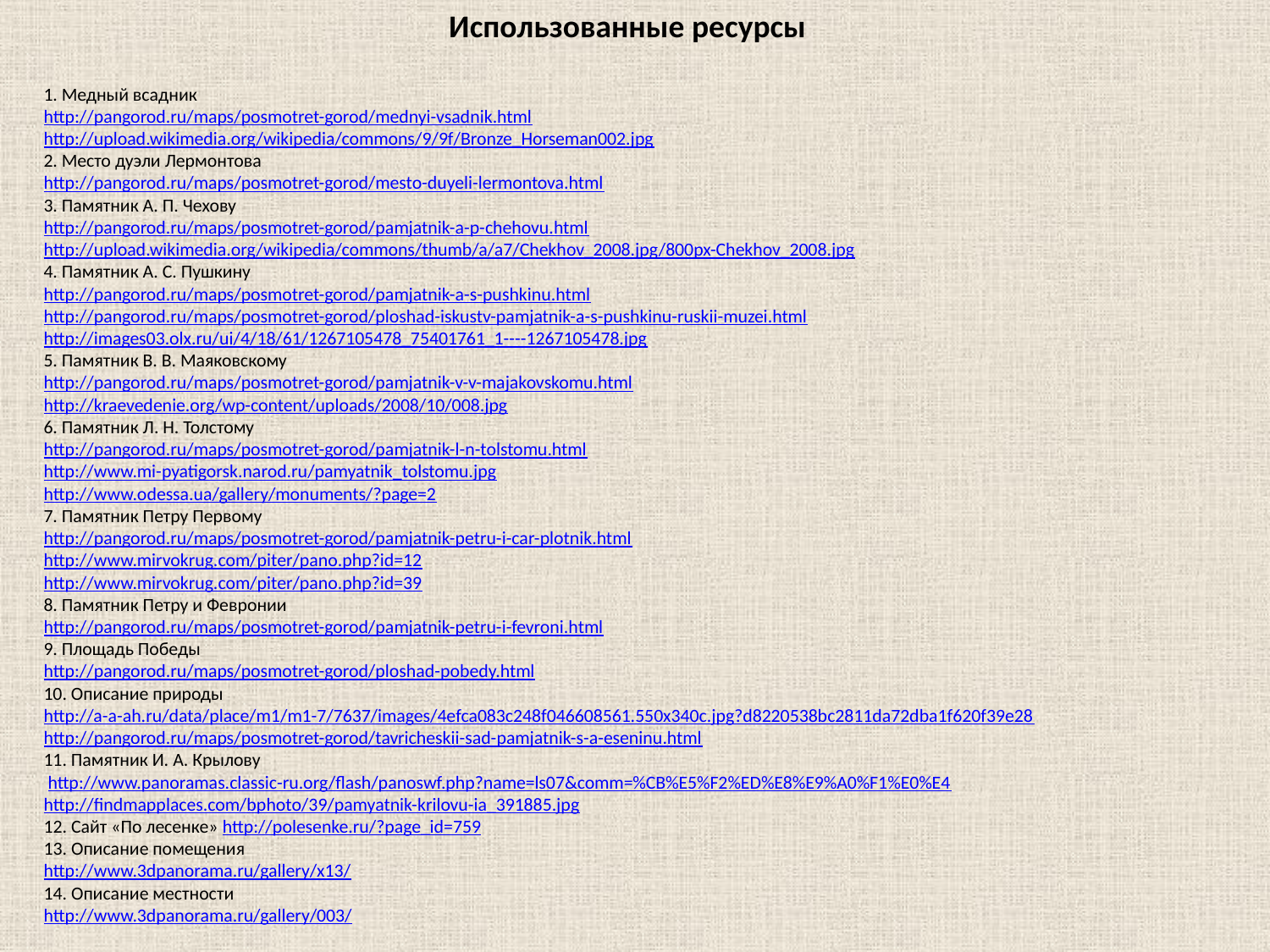

Использованные ресурсы
1. Медный всадник
http://pangorod.ru/maps/posmotret-gorod/mednyi-vsadnik.html
http://upload.wikimedia.org/wikipedia/commons/9/9f/Bronze_Horseman002.jpg
2. Место дуэли Лермонтова
http://pangorod.ru/maps/posmotret-gorod/mesto-duyeli-lermontova.html
3. Памятник А. П. Чехову
http://pangorod.ru/maps/posmotret-gorod/pamjatnik-a-p-chehovu.html
http://upload.wikimedia.org/wikipedia/commons/thumb/a/a7/Chekhov_2008.jpg/800px-Chekhov_2008.jpg
4. Памятник А. С. Пушкину
http://pangorod.ru/maps/posmotret-gorod/pamjatnik-a-s-pushkinu.html
http://pangorod.ru/maps/posmotret-gorod/ploshad-iskustv-pamjatnik-a-s-pushkinu-ruskii-muzei.html
http://images03.olx.ru/ui/4/18/61/1267105478_75401761_1----1267105478.jpg
5. Памятник В. В. Маяковскому
http://pangorod.ru/maps/posmotret-gorod/pamjatnik-v-v-majakovskomu.html
http://kraevedenie.org/wp-content/uploads/2008/10/008.jpg
6. Памятник Л. Н. Толстому
http://pangorod.ru/maps/posmotret-gorod/pamjatnik-l-n-tolstomu.html
http://www.mi-pyatigorsk.narod.ru/pamyatnik_tolstomu.jpg
http://www.odessa.ua/gallery/monuments/?page=2
7. Памятник Петру Первому
http://pangorod.ru/maps/posmotret-gorod/pamjatnik-petru-i-car-plotnik.html
http://www.mirvokrug.com/piter/pano.php?id=12
http://www.mirvokrug.com/piter/pano.php?id=39
8. Памятник Петру и Февронии
http://pangorod.ru/maps/posmotret-gorod/pamjatnik-petru-i-fevroni.html
9. Площадь Победы
http://pangorod.ru/maps/posmotret-gorod/ploshad-pobedy.html
10. Описание природы
http://a-a-ah.ru/data/place/m1/m1-7/7637/images/4efca083c248f046608561.550x340c.jpg?d8220538bc2811da72dba1f620f39e28
http://pangorod.ru/maps/posmotret-gorod/tavricheskii-sad-pamjatnik-s-a-eseninu.html
11. Памятник И. А. Крылову
 http://www.panoramas.classic-ru.org/flash/panoswf.php?name=ls07&comm=%CB%E5%F2%ED%E8%E9%A0%F1%E0%E4
http://findmapplaces.com/bphoto/39/pamyatnik-krilovu-ia_391885.jpg
12. Сайт «По лесенке» http://polesenke.ru/?page_id=759
13. Описание помещения
http://www.3dpanorama.ru/gallery/x13/
14. Описание местности
http://www.3dpanorama.ru/gallery/003/